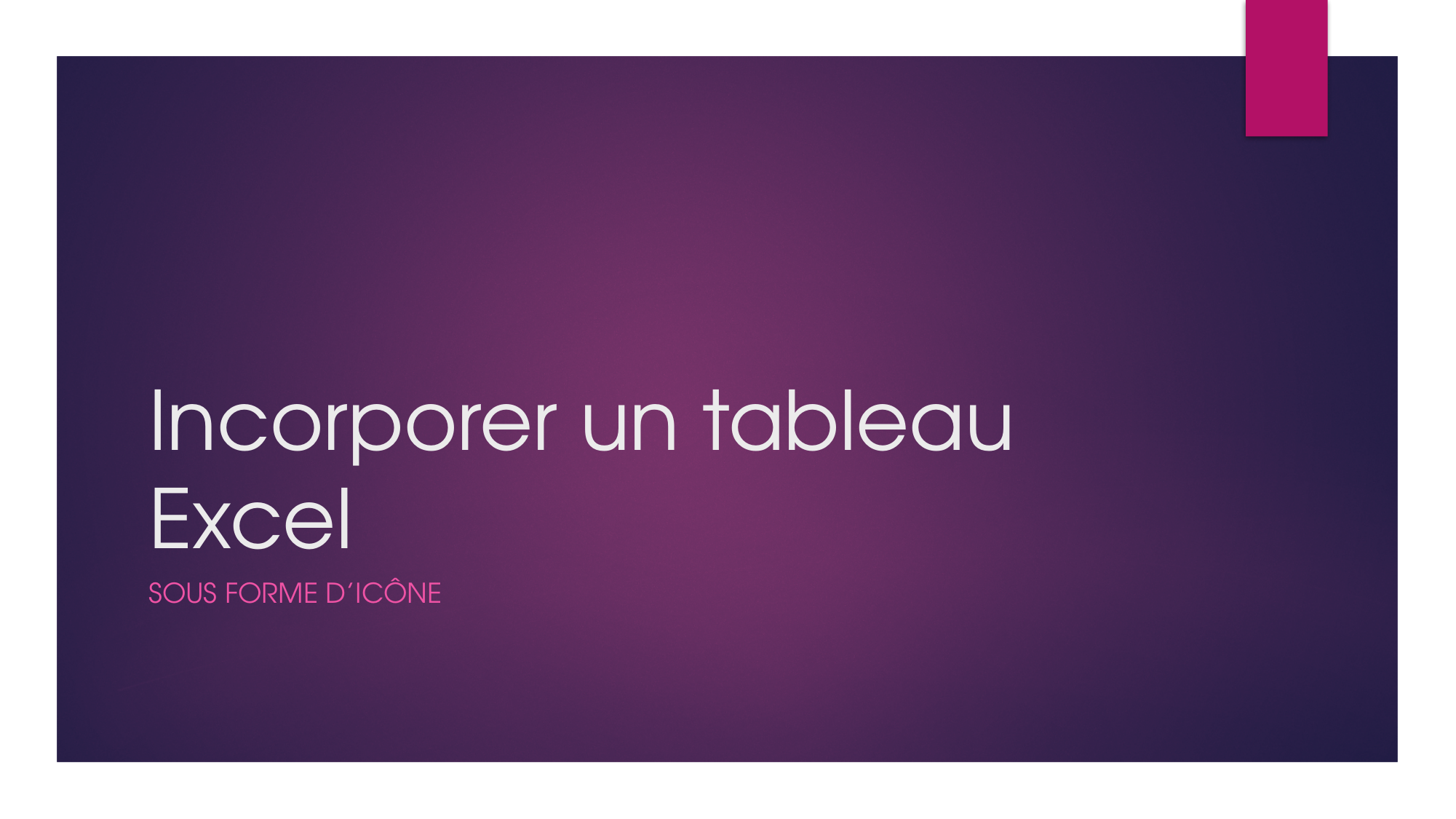

# Incorporer un tableau Excel
Sous forme d’icône